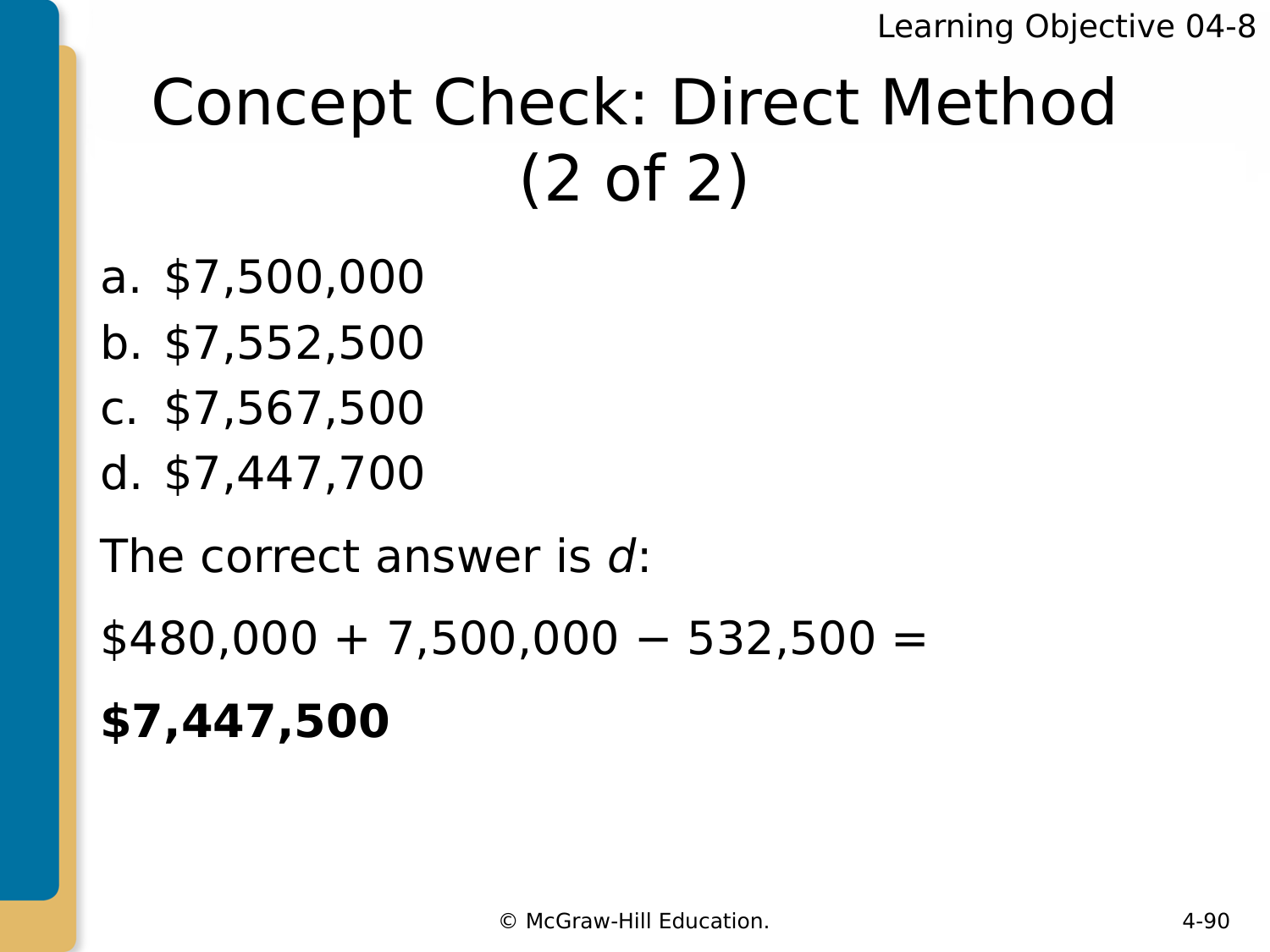

Learning Objective 04-8
# Concept Check: Direct Method (2 of 2)
$7,500,000
$7,552,500
$7,567,500
$7,447,700
The correct answer is d:
$480,000 + 7,500,000 − 532,500 = $7,447,500